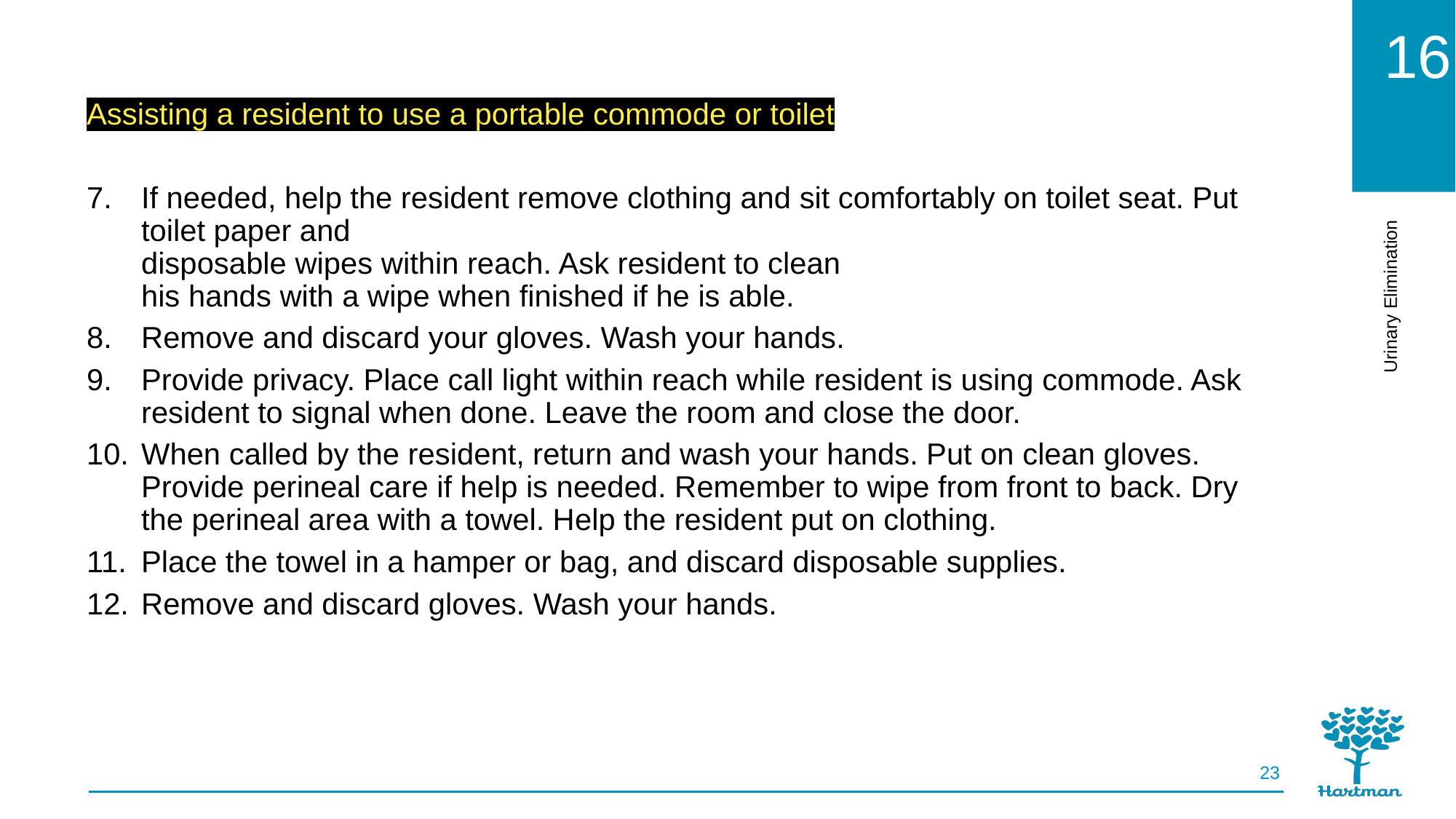

Assisting a resident to use a portable commode or toilet

If needed, help the resident remove clothing and sit comfortably on toilet seat. Put toilet paper and
disposable wipes within reach. Ask resident to clean
his hands with a wipe when finished if he is able.
Remove and discard your gloves. Wash your hands.
Provide privacy. Place call light within reach while resident is using commode. Ask resident to signal when done. Leave the room and close the door.
When called by the resident, return and wash your hands. Put on clean gloves. Provide perineal care if help is needed. Remember to wipe from front to back. Dry the perineal area with a towel. Help the resident put on clothing.
Place the towel in a hamper or bag, and discard disposable supplies.
Remove and discard gloves. Wash your hands.

23